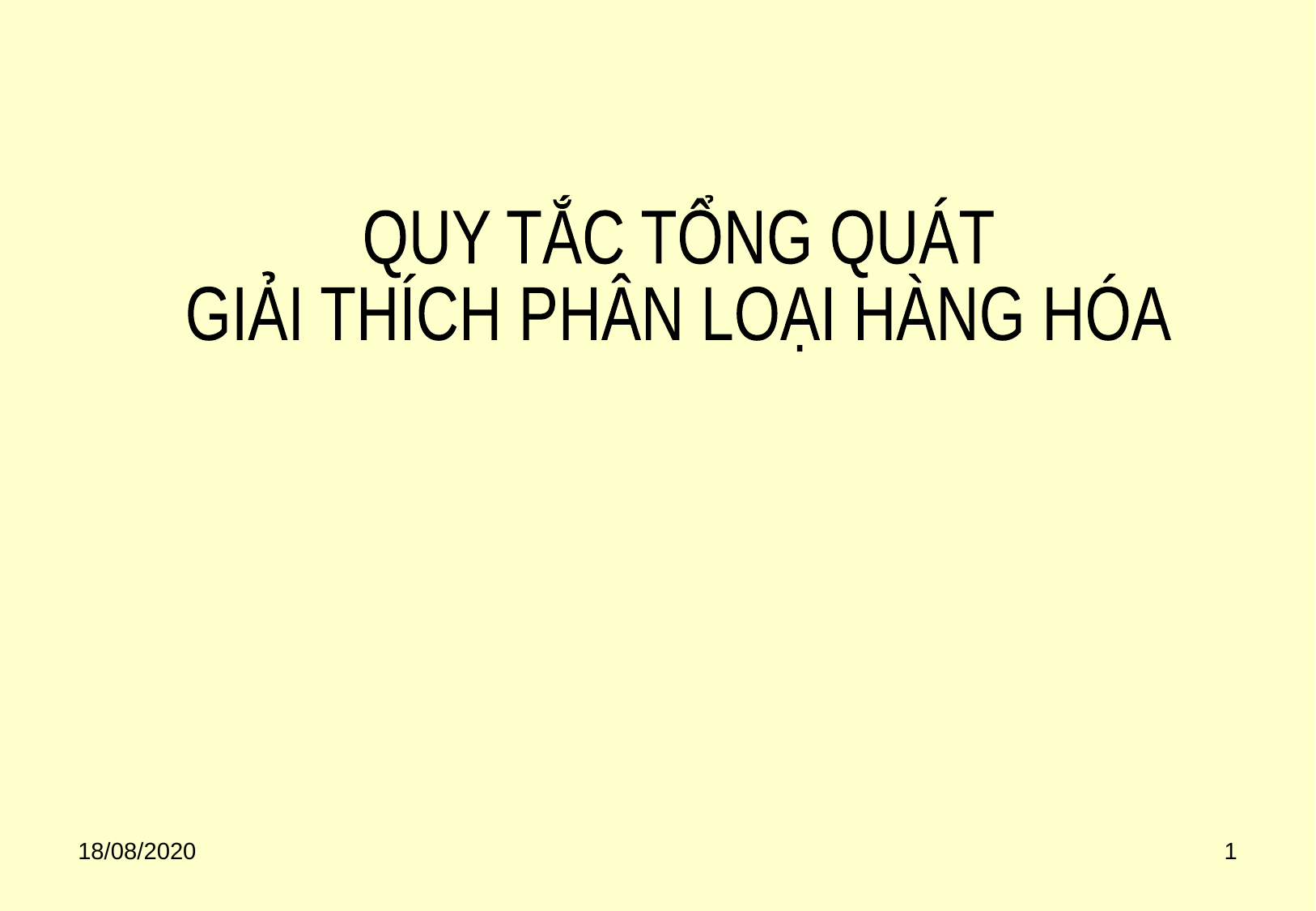

QUY TẮC TỔNG QUÁT
GIẢI THÍCH PHÂN LOẠI HÀNG HÓA
18/08/2020
1